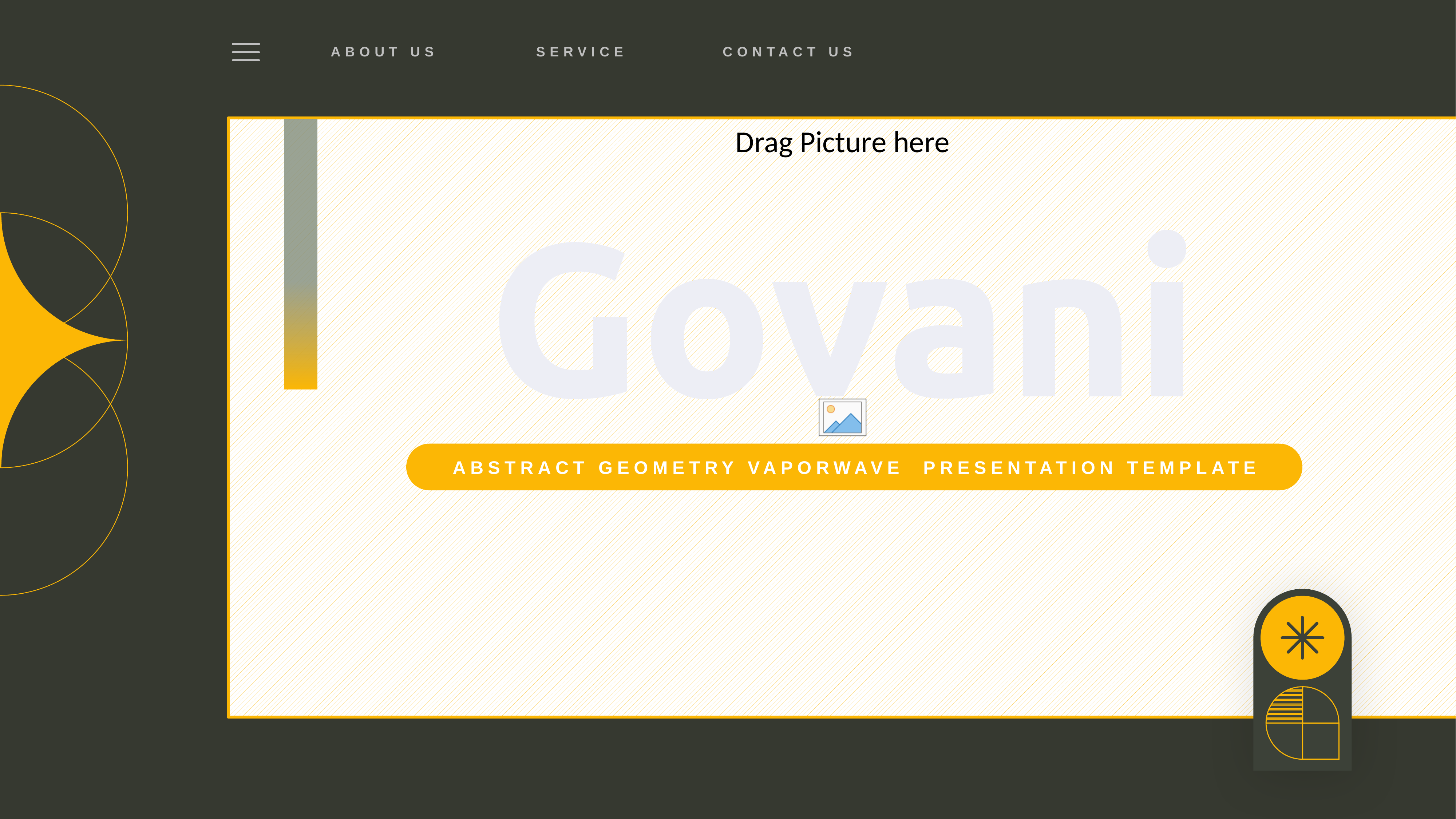

ABOUT US
SERVICE
CONTACT US

ABSTRACT GEOMETRY VAPORWAVE  PRESENTATION TEMPLATE